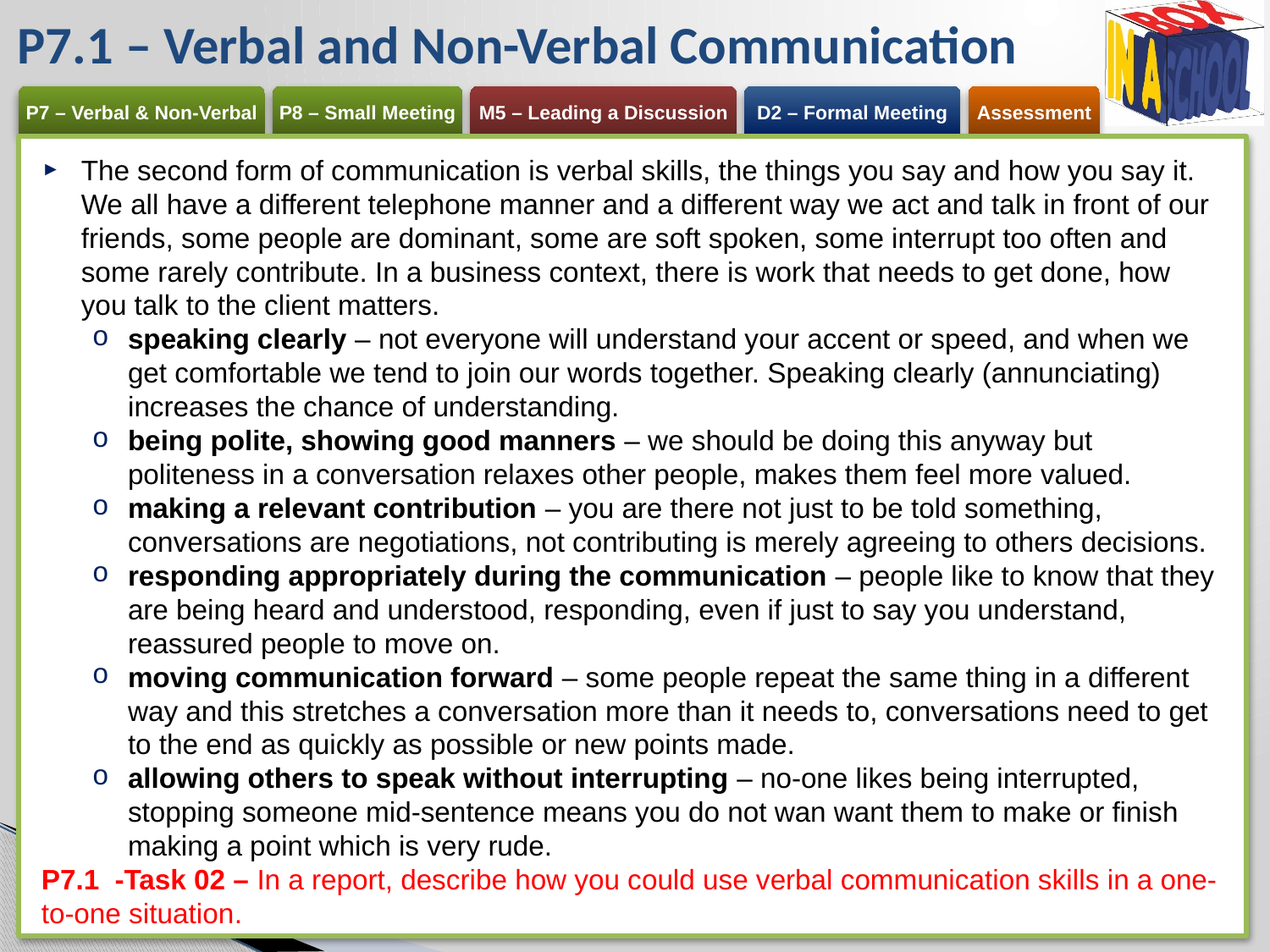

# P7.1 – Verbal and Non-Verbal Communication
The second form of communication is verbal skills, the things you say and how you say it. We all have a different telephone manner and a different way we act and talk in front of our friends, some people are dominant, some are soft spoken, some interrupt too often and some rarely contribute. In a business context, there is work that needs to get done, how you talk to the client matters.
speaking clearly – not everyone will understand your accent or speed, and when we get comfortable we tend to join our words together. Speaking clearly (annunciating) increases the chance of understanding.
being polite, showing good manners – we should be doing this anyway but politeness in a conversation relaxes other people, makes them feel more valued.
making a relevant contribution – you are there not just to be told something, conversations are negotiations, not contributing is merely agreeing to others decisions.
responding appropriately during the communication – people like to know that they are being heard and understood, responding, even if just to say you understand, reassured people to move on.
moving communication forward – some people repeat the same thing in a different way and this stretches a conversation more than it needs to, conversations need to get to the end as quickly as possible or new points made.
allowing others to speak without interrupting – no-one likes being interrupted, stopping someone mid-sentence means you do not wan want them to make or finish making a point which is very rude.
P7.1  -Task 02 – In a report, describe how you could use verbal communication skills in a one-to-one situation.